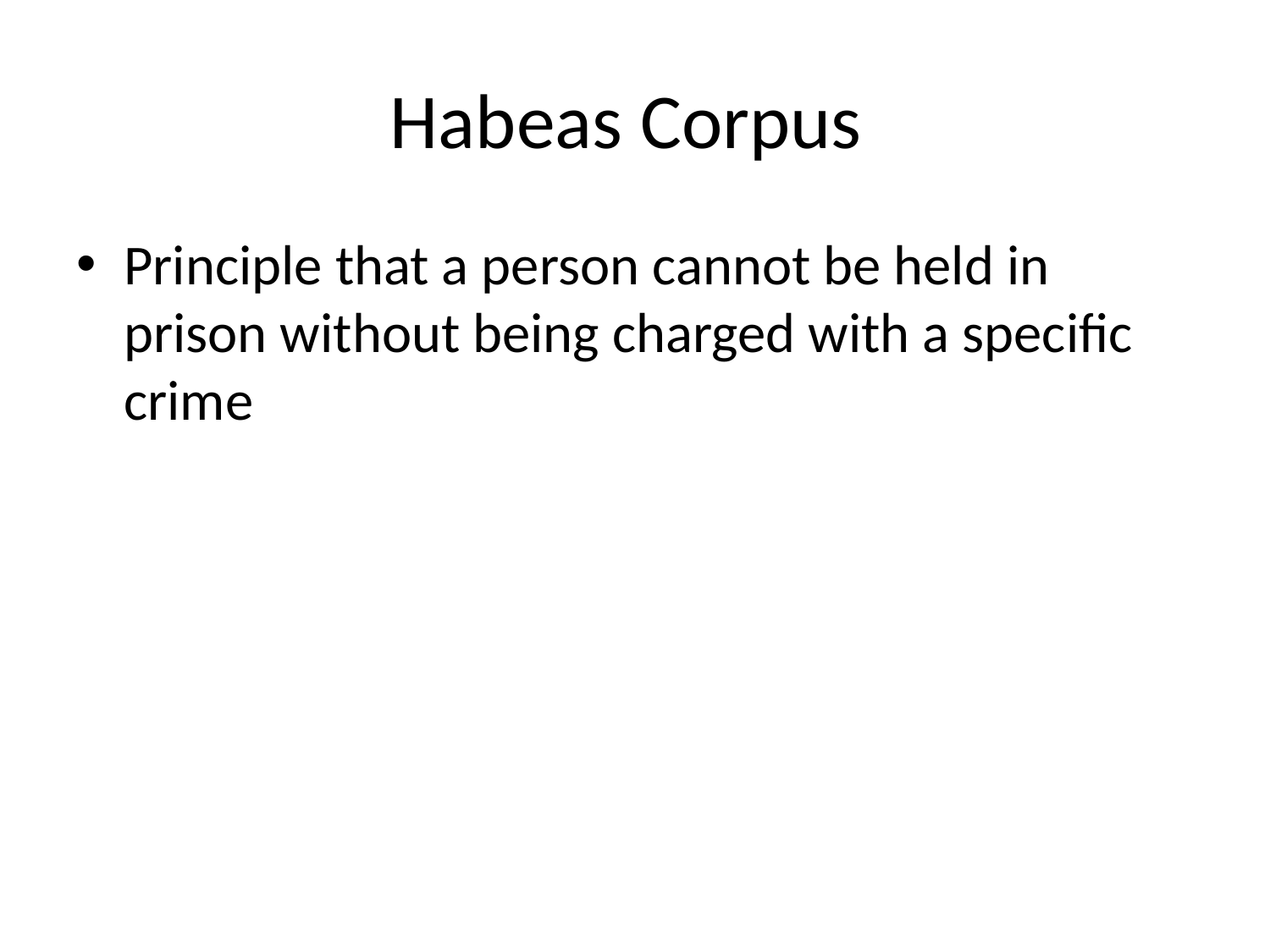

# Habeas Corpus
Principle that a person cannot be held in prison without being charged with a specific crime